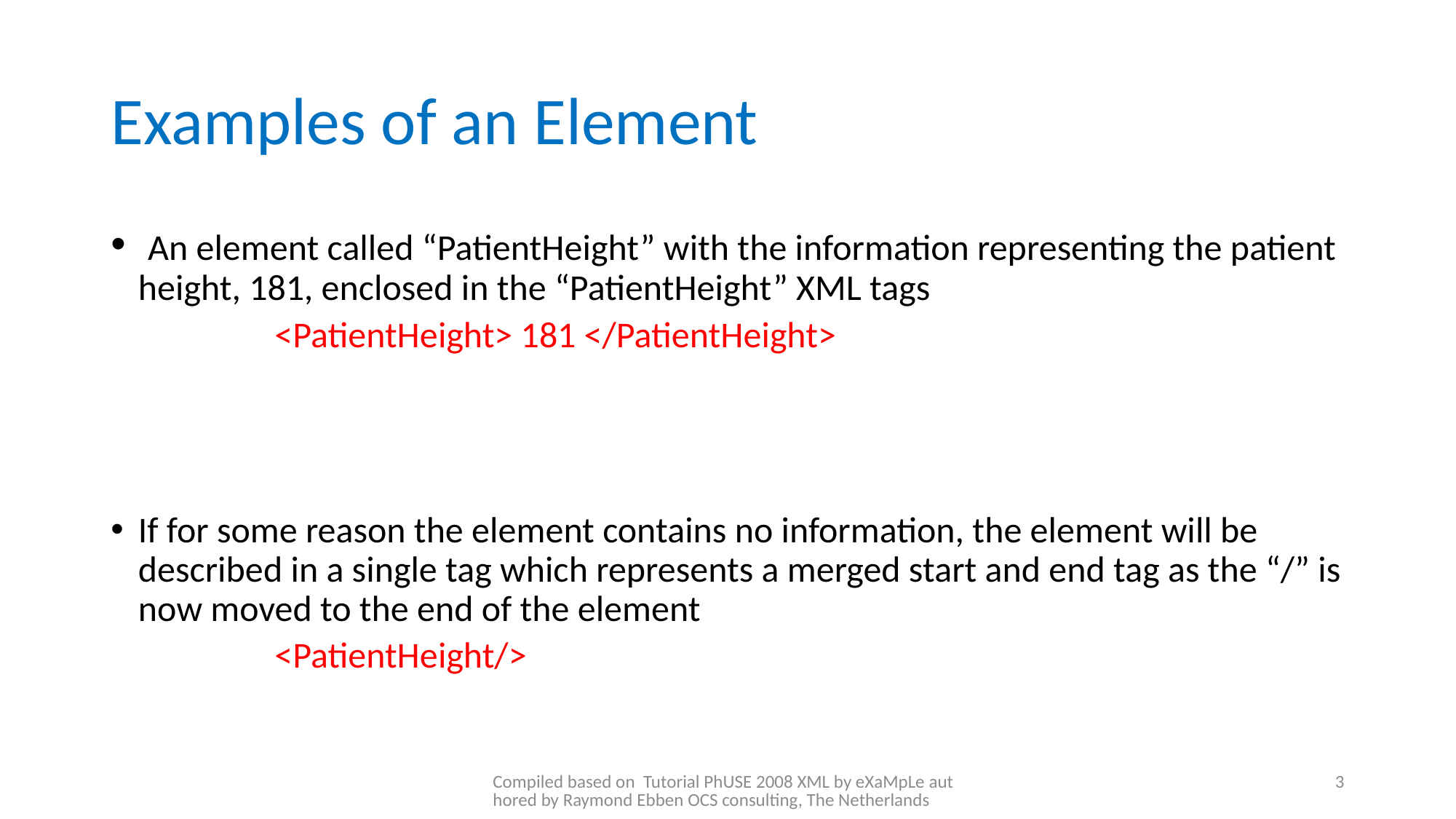

# Examples of an Element
 An element called “PatientHeight” with the information representing the patient height, 181, enclosed in the “PatientHeight” XML tags
	<PatientHeight> 181 </PatientHeight>

If for some reason the element contains no information, the element will be described in a single tag which represents a merged start and end tag as the “/” is now moved to the end of the element
	<PatientHeight/>

Compiled based on  Tutorial PhUSE 2008 XML by eXaMpLe authored by Raymond Ebben OCS consulting, The Netherlands
3